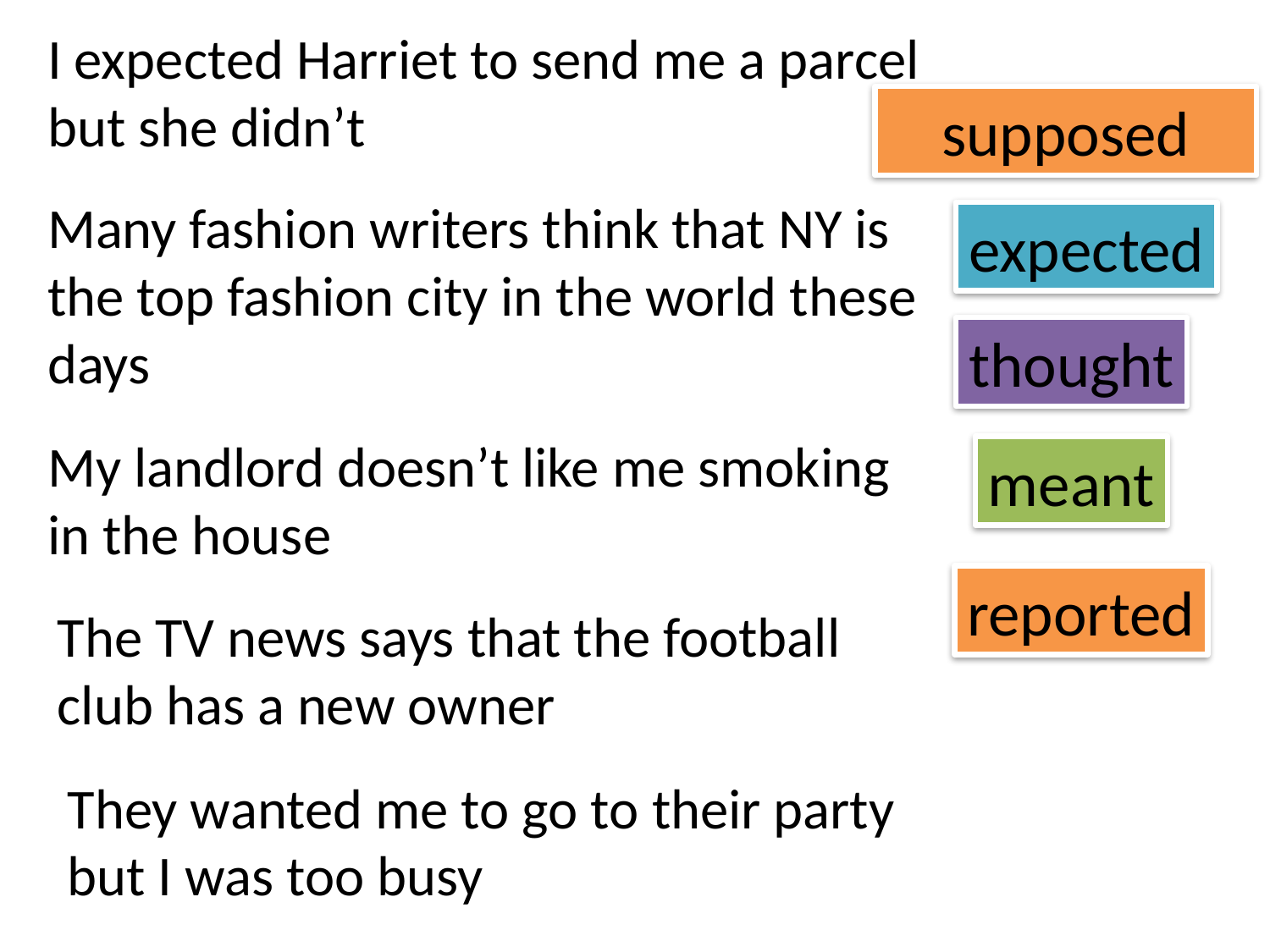

I expected Harriet to send me a parcel but she didn’t
supposed
Many fashion writers think that NY is the top fashion city in the world these days
expected
thought
My landlord doesn’t like me smoking in the house
meant
reported
The TV news says that the football club has a new owner
They wanted me to go to their party but I was too busy